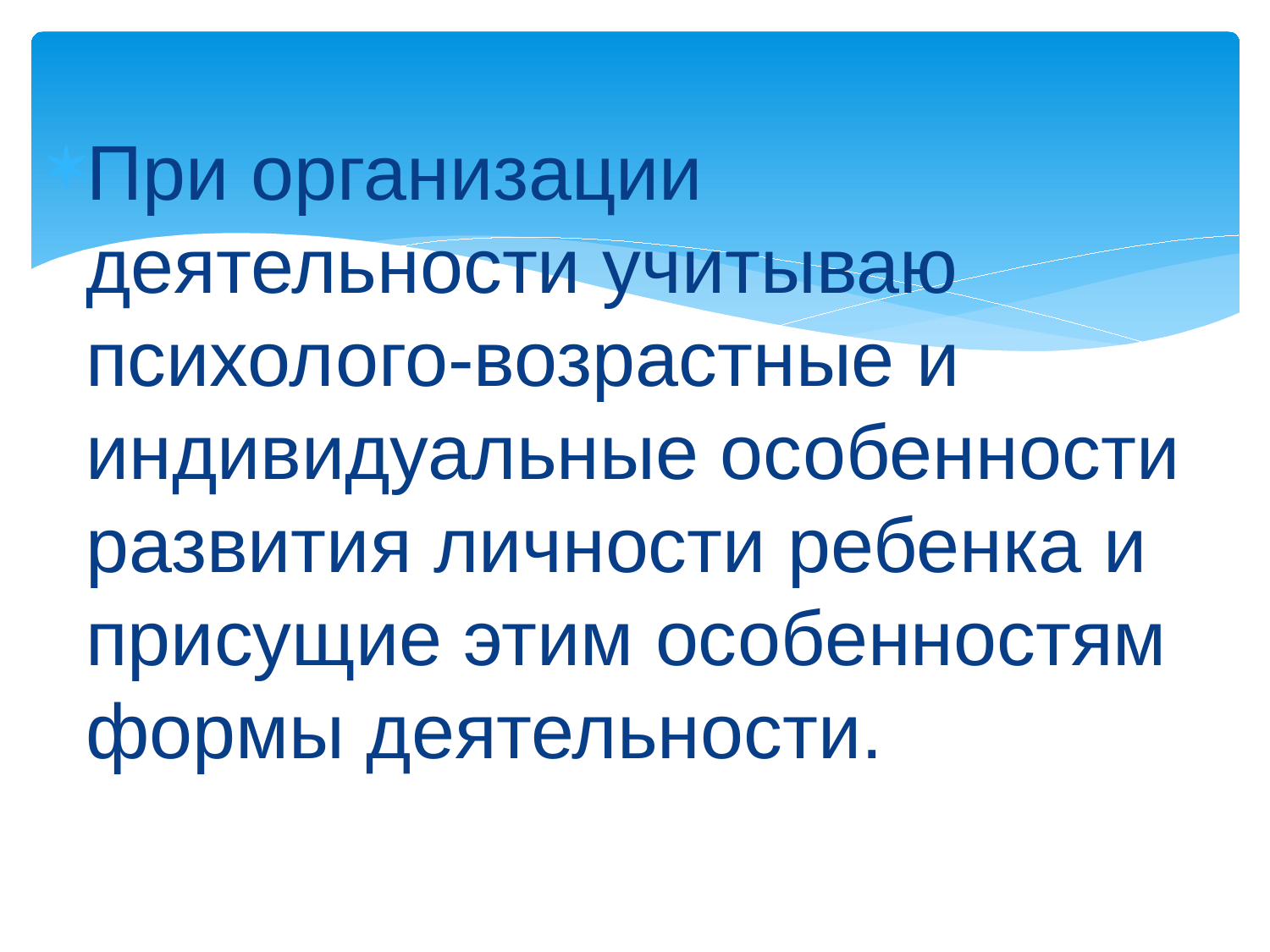

#
При организации деятельности учитываю психолого-возрастные и индивидуальные особенности развития личности ребенка и присущие этим особенностям формы деятельности.